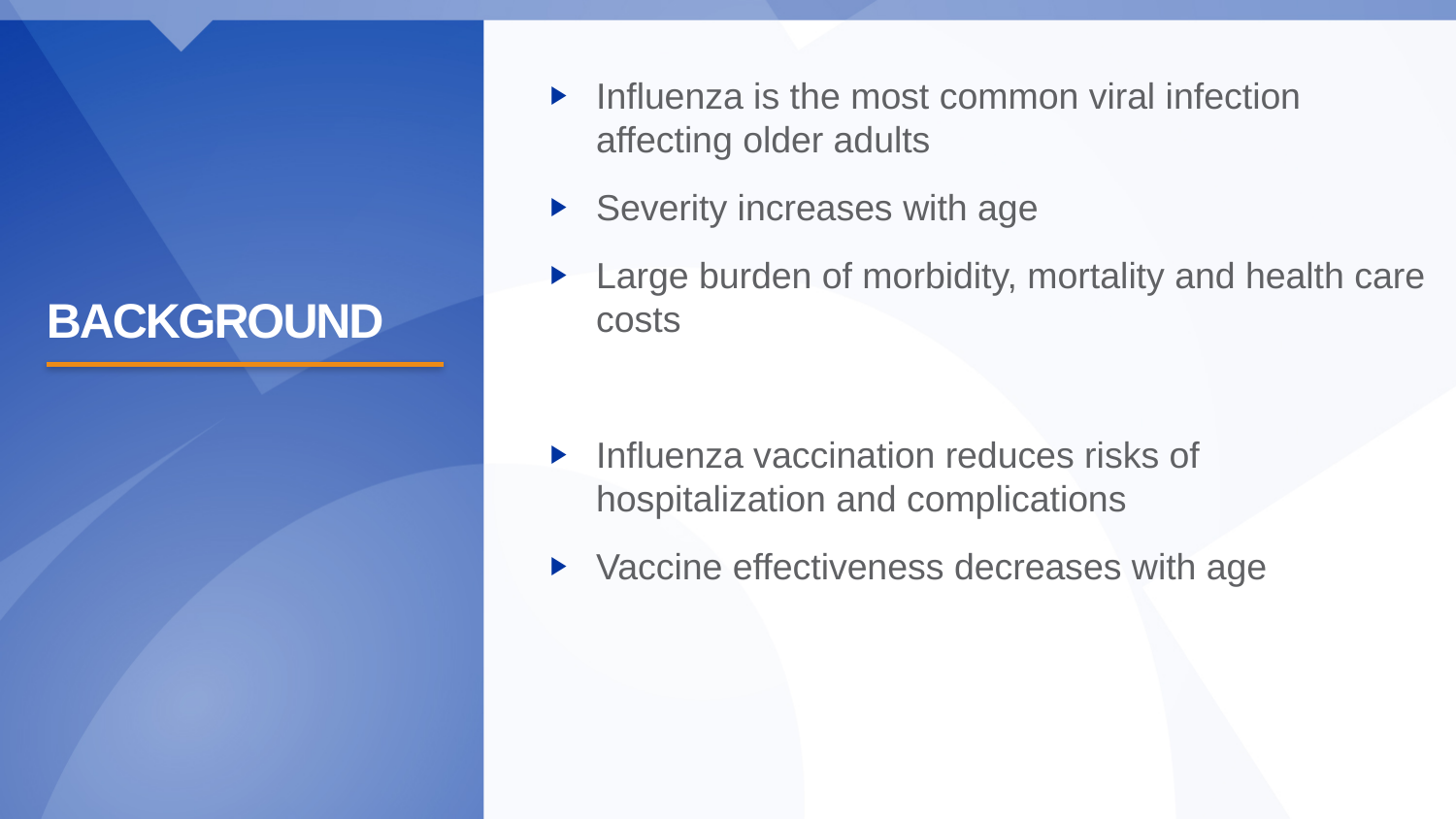

# background
Influenza is the most common viral infection affecting older adults
Severity increases with age
Large burden of morbidity, mortality and health care costs

Influenza vaccination reduces risks of hospitalization and complications
Vaccine effectiveness decreases with age